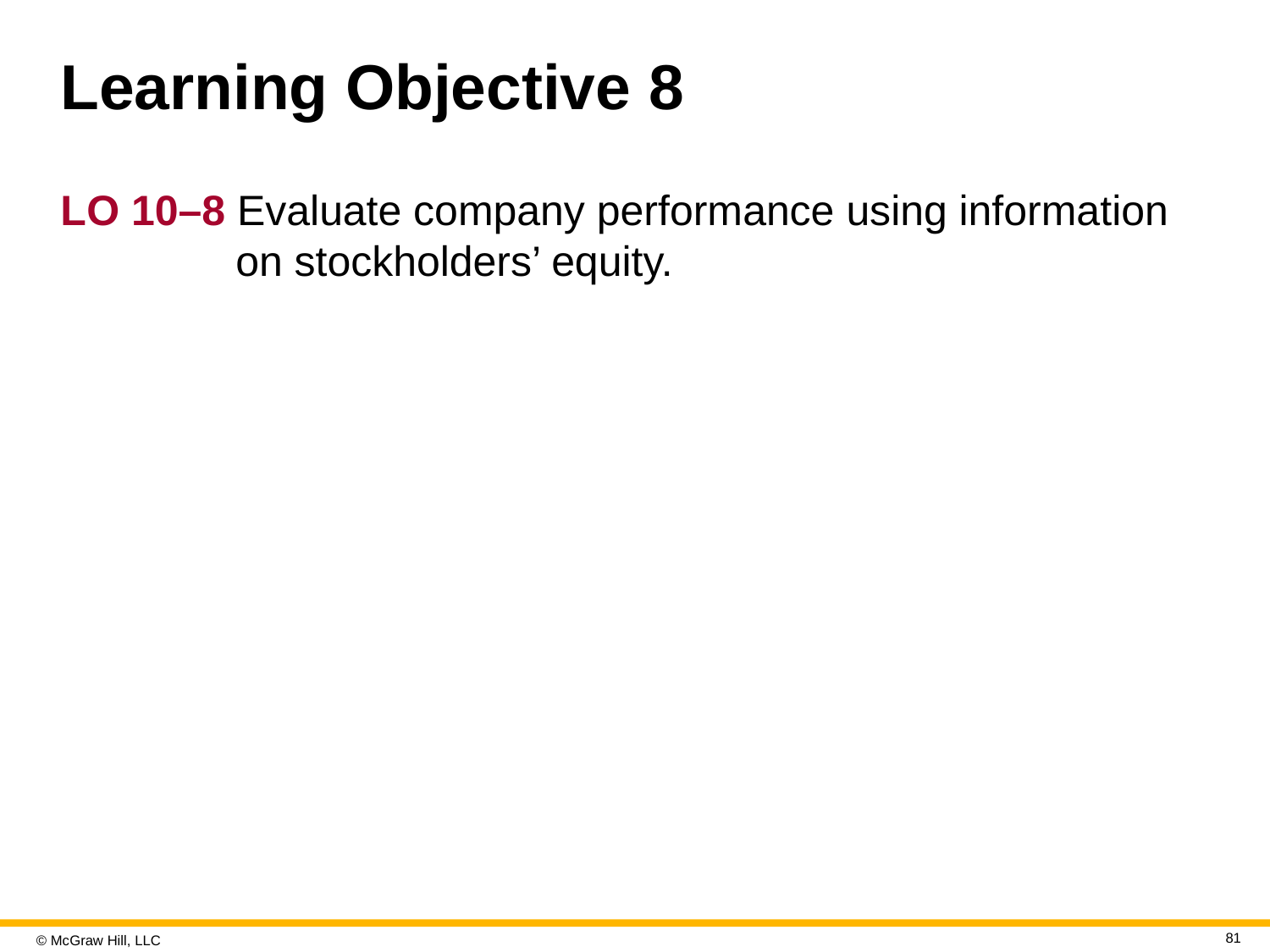

# Learning Objective 8
L O 10–8 Evaluate company performance using information on stockholders’ equity.
81